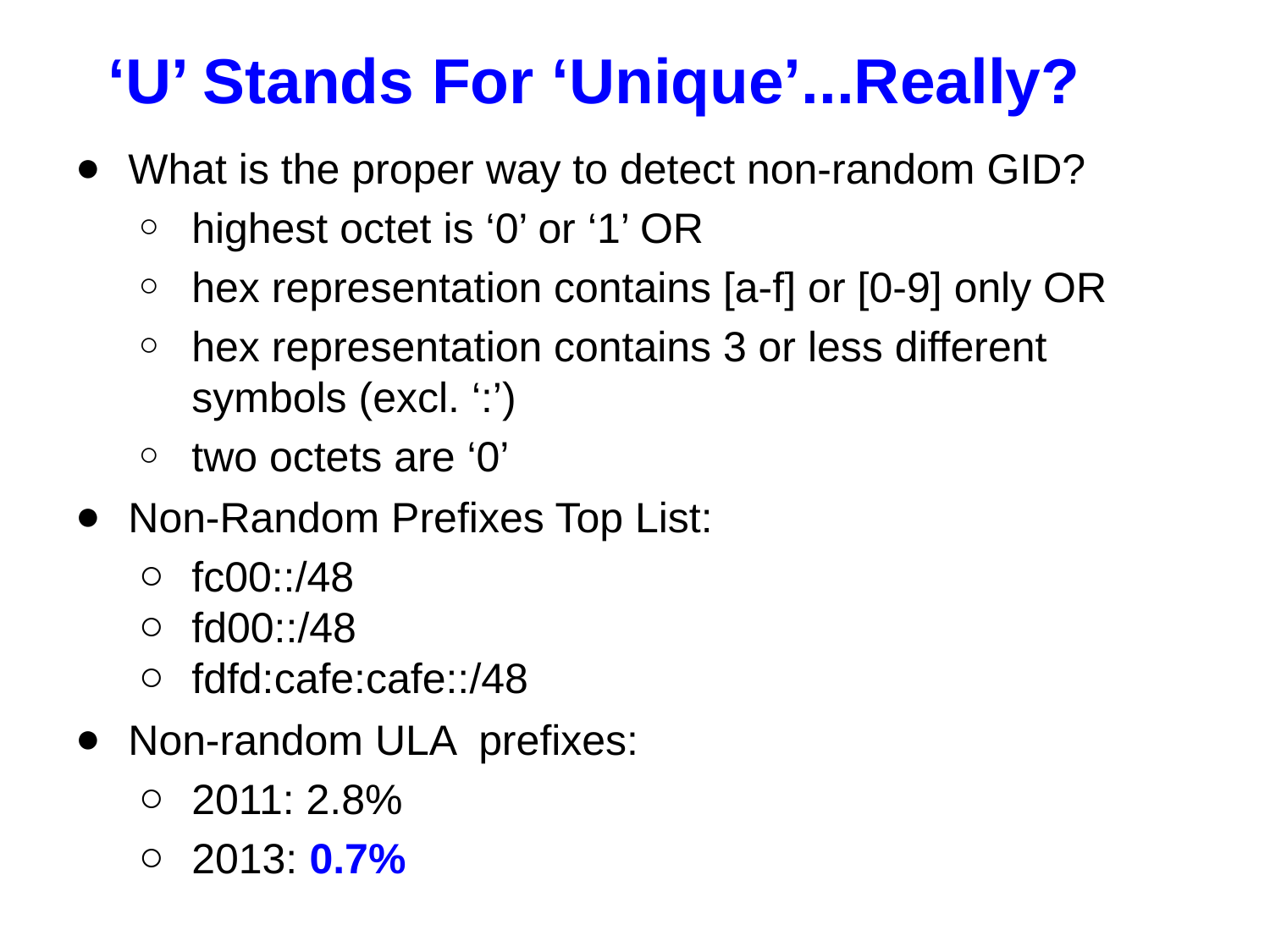

# ‘U’ Stands For ‘Unique’...Really?
What is the proper way to detect non-random GID?
highest octet is ‘0’ or ‘1’ OR
hex representation contains [a-f] or [0-9] only OR
hex representation contains 3 or less different symbols (excl. ‘:’)
two octets are ‘0’
Non-Random Prefixes Top List:
fc00::/48
fd00::/48
fdfd:cafe:cafe::/48
Non-random ULA  prefixes:
2011: 2.8%
2013: 0.7%